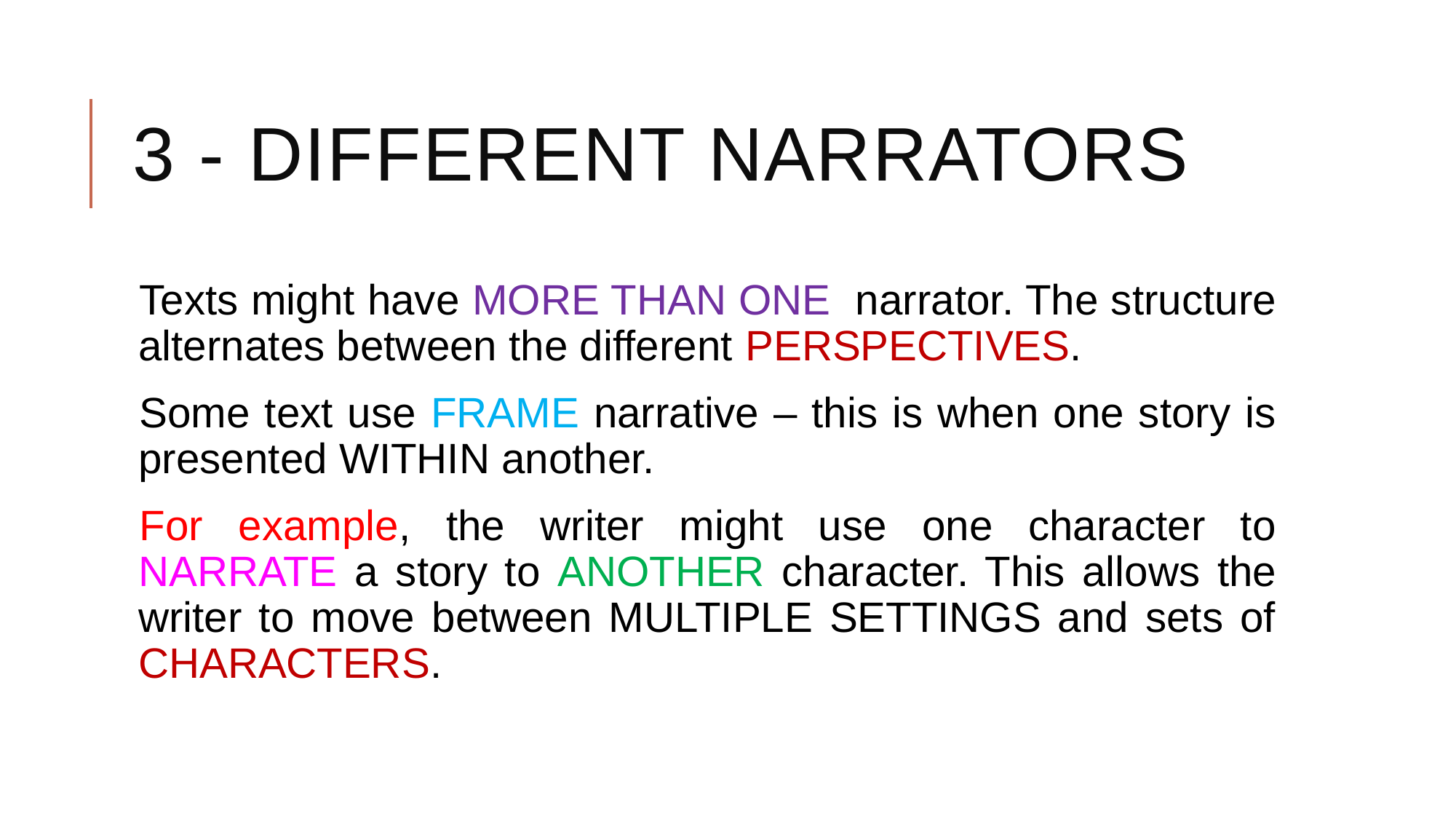

# 3 - DIFFERENT NARRATORS
Texts might have MORE THAN ONE  narrator. The structure alternates between the different PERSPECTIVES.
Some text use FRAME narrative – this is when one story is presented WITHIN another.
For example, the writer might use one character to NARRATE a story to ANOTHER character. This allows the writer to move between MULTIPLE SETTINGS and sets of CHARACTERS.